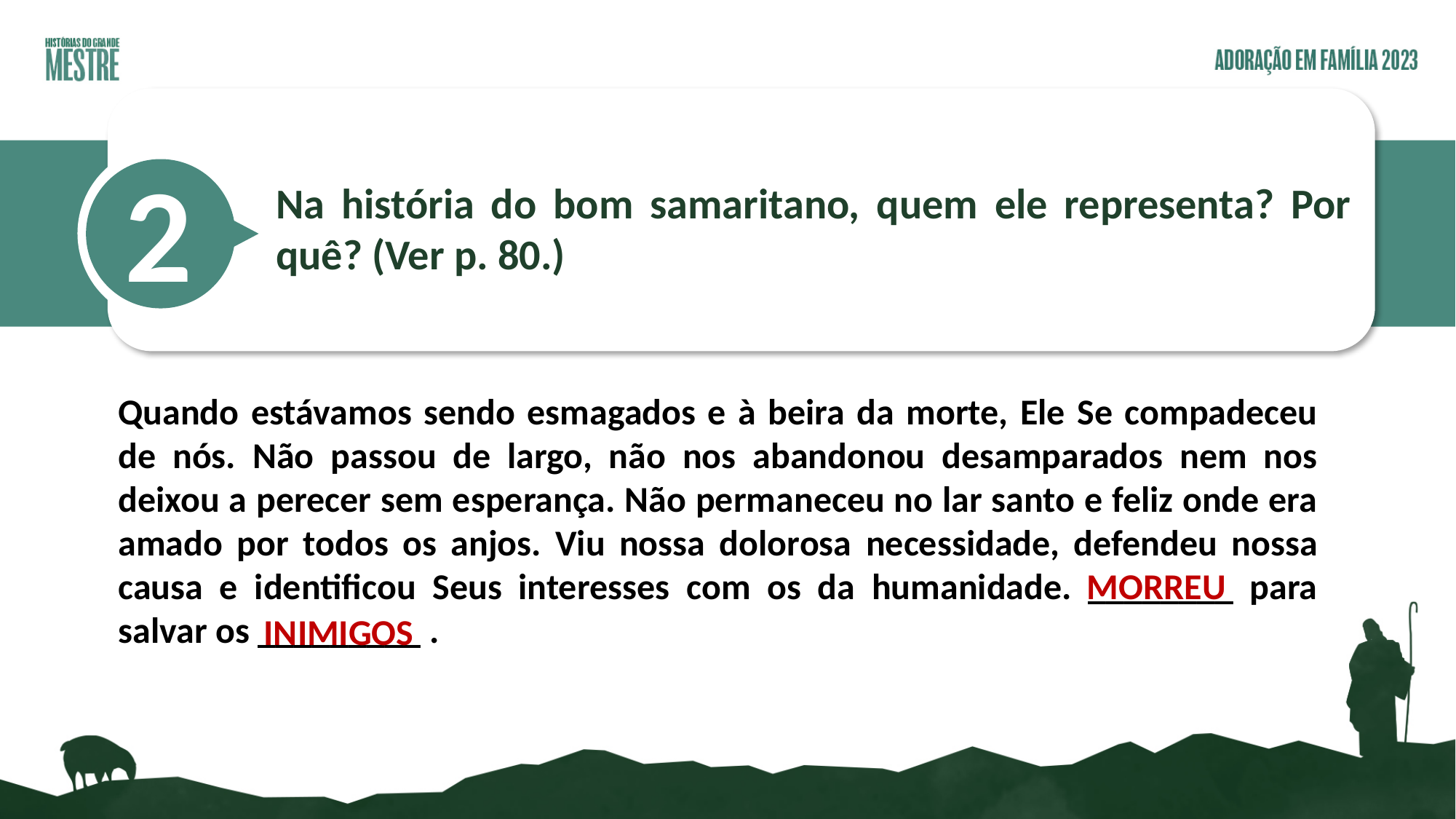

2

Na história do bom samaritano, quem ele representa? Por quê? (Ver p. 80.)
Quando estávamos sendo esmagados e à beira da morte, Ele Se compadeceu de nós. Não passou de largo, não nos abandonou desamparados nem nos deixou a perecer sem esperança. Não permaneceu no lar santo e feliz onde era amado por todos os anjos. Viu nossa dolorosa necessidade, defendeu nossa causa e identificou Seus interesses com os da humanidade. ________ para salvar os _________ .
MORREU
INIMIGOS